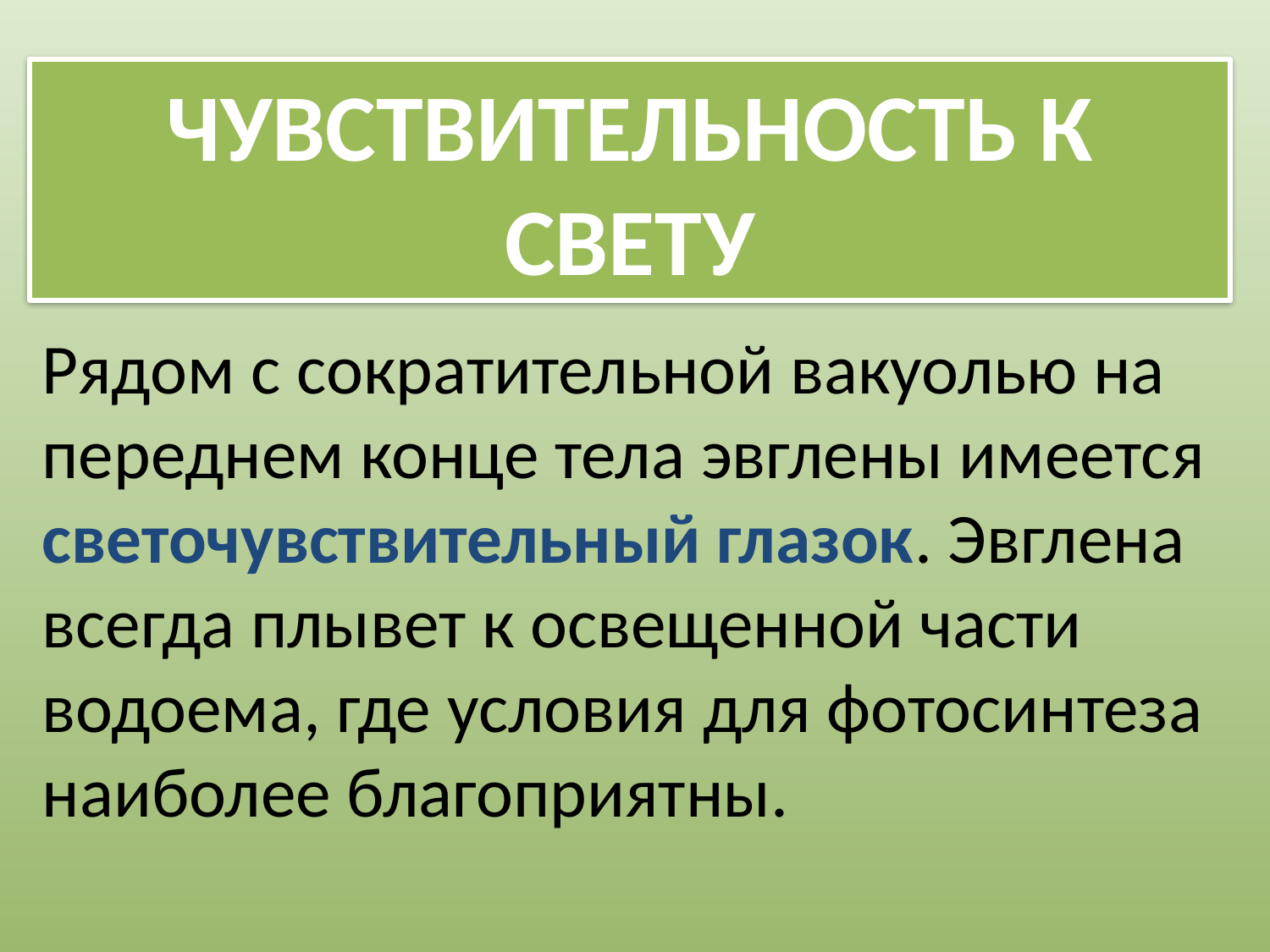

ЧУВСТВИТЕЛЬНОСТЬ К СВЕТУ
Рядом с сократительной вакуолью на переднем конце тела эвглены имеется светочувствительный глазок. Эвглена всегда плывет к освещенной части водоема, где условия для фотосинтеза наиболее благоприятны.